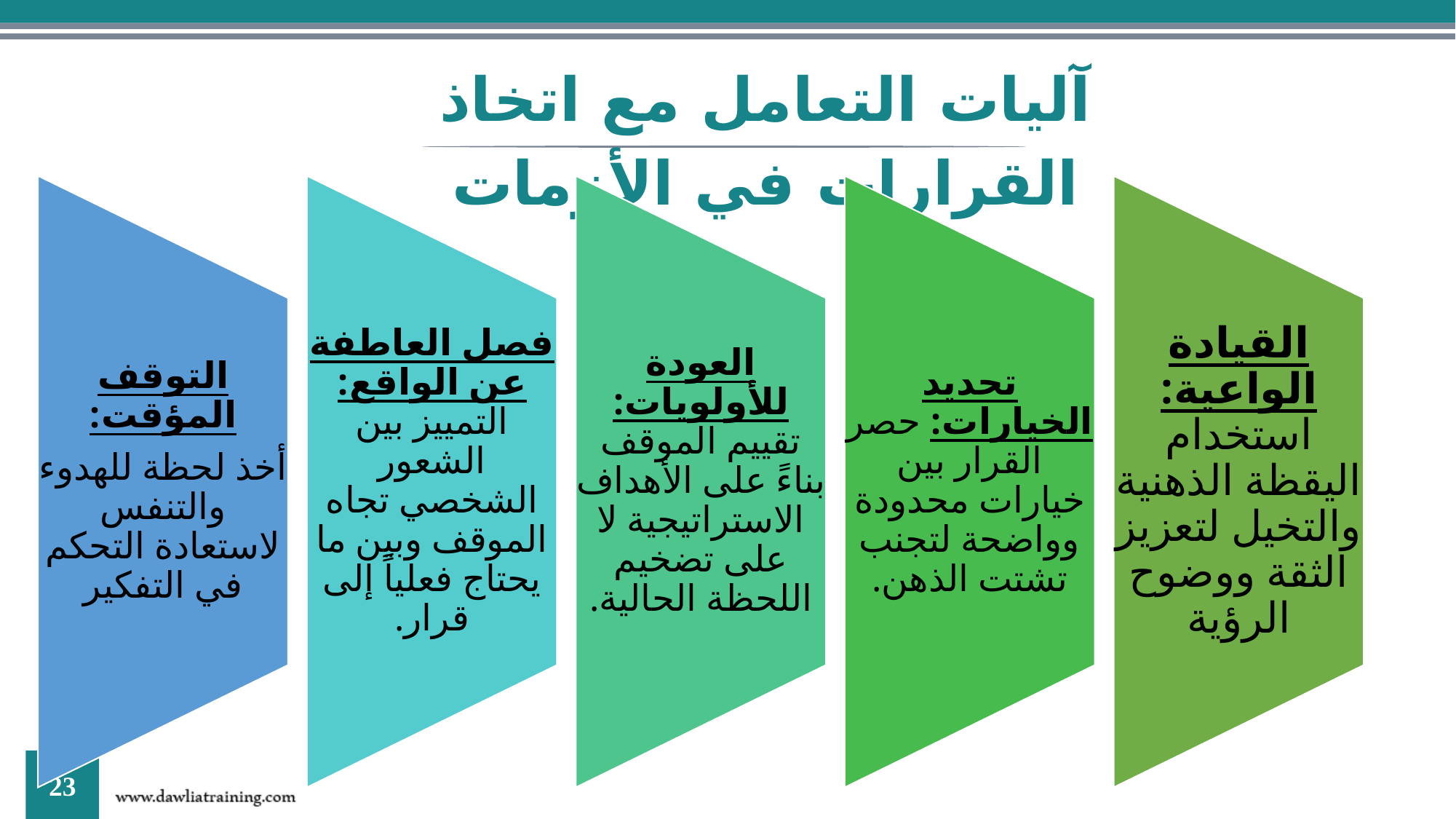

آليات التعامل مع اتخاذ القرارات في الأزمات
التوقف المؤقت:
أخذ لحظة للهدوء والتنفس لاستعادة التحكم في التفكير
فصل العاطفة عن الواقع: التمييز بين الشعور الشخصي تجاه الموقف وبين ما يحتاج فعلياً إلى قرار.
العودة للأولويات: تقييم الموقف بناءً على الأهداف الاستراتيجية لا على تضخيم اللحظة الحالية.
تحديد الخيارات: حصر القرار بين خيارات محدودة وواضحة لتجنب تشتت الذهن.
القيادة الواعية: استخدام اليقظة الذهنية والتخيل لتعزيز الثقة ووضوح الرؤية